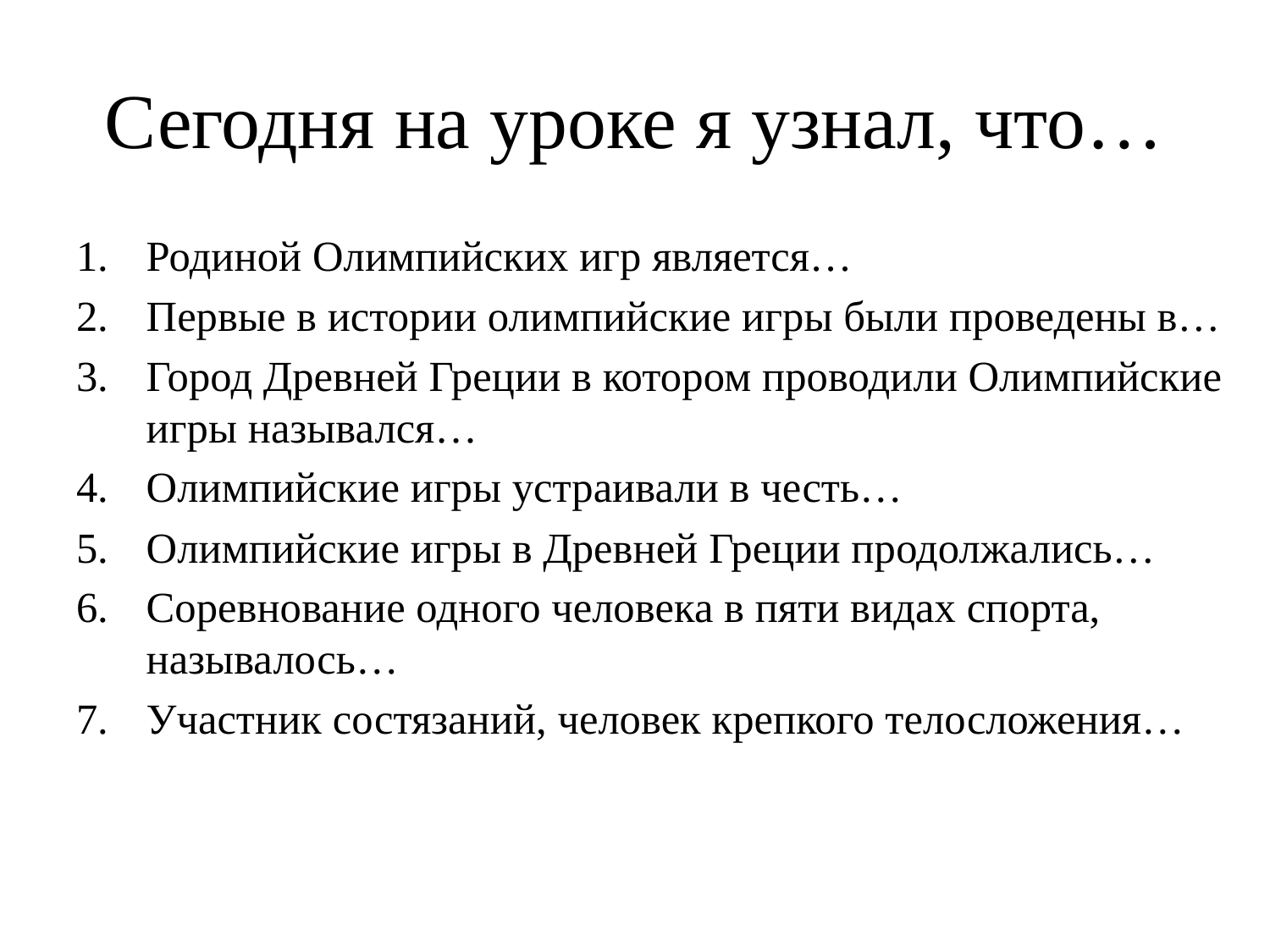

# Сегодня на уроке я узнал, что…
Родиной Олимпийских игр является…
Первые в истории олимпийские игры были проведены в…
Город Древней Греции в котором проводили Олимпийские игры назывался…
Олимпийские игры устраивали в честь…
Олимпийские игры в Древней Греции продолжались…
Соревнование одного человека в пяти видах спорта, называлось…
Участник состязаний, человек крепкого телосложения…